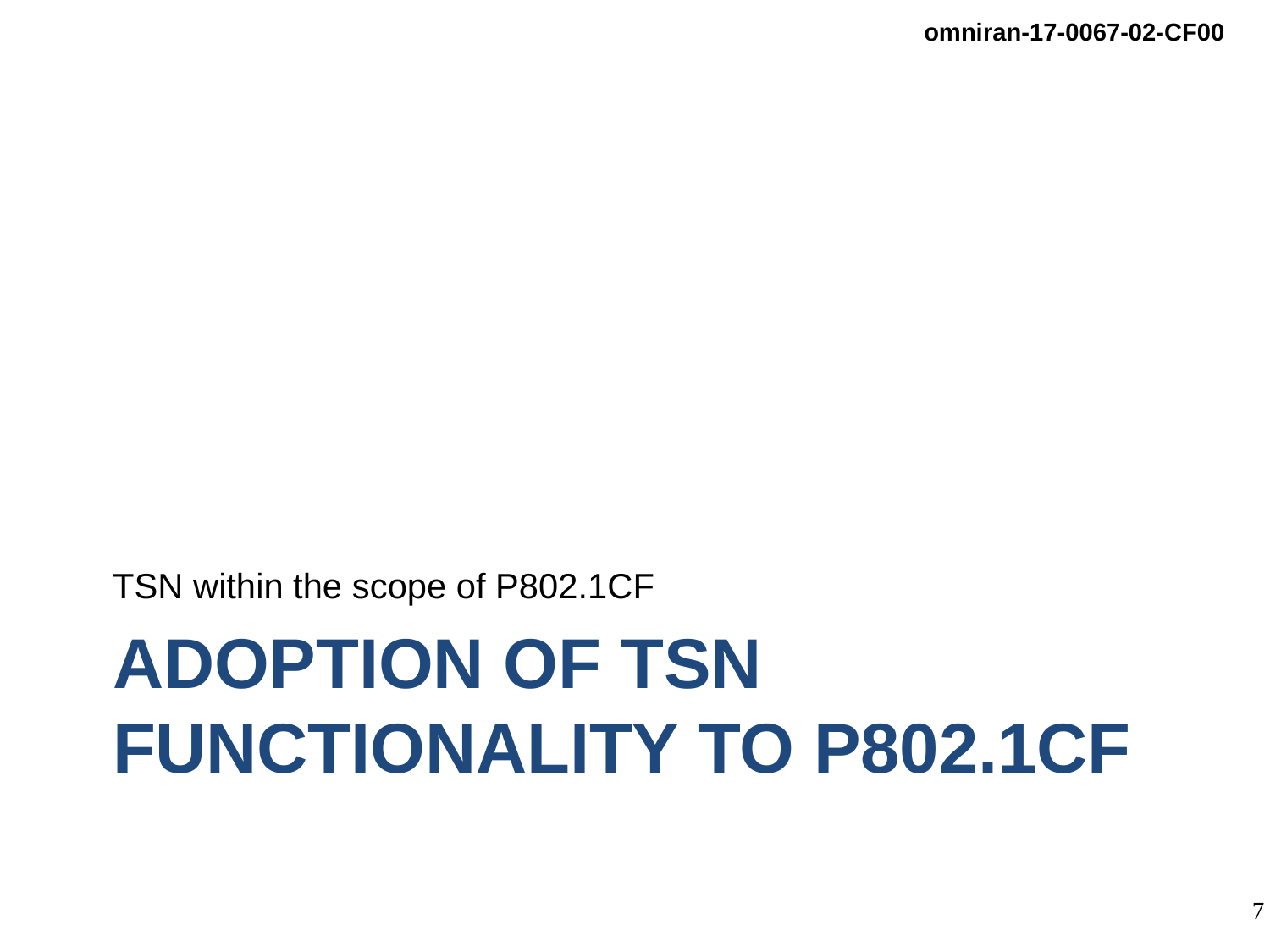

TSN within the scope of P802.1CF
# Adoption of TSN Functionality to P802.1CF